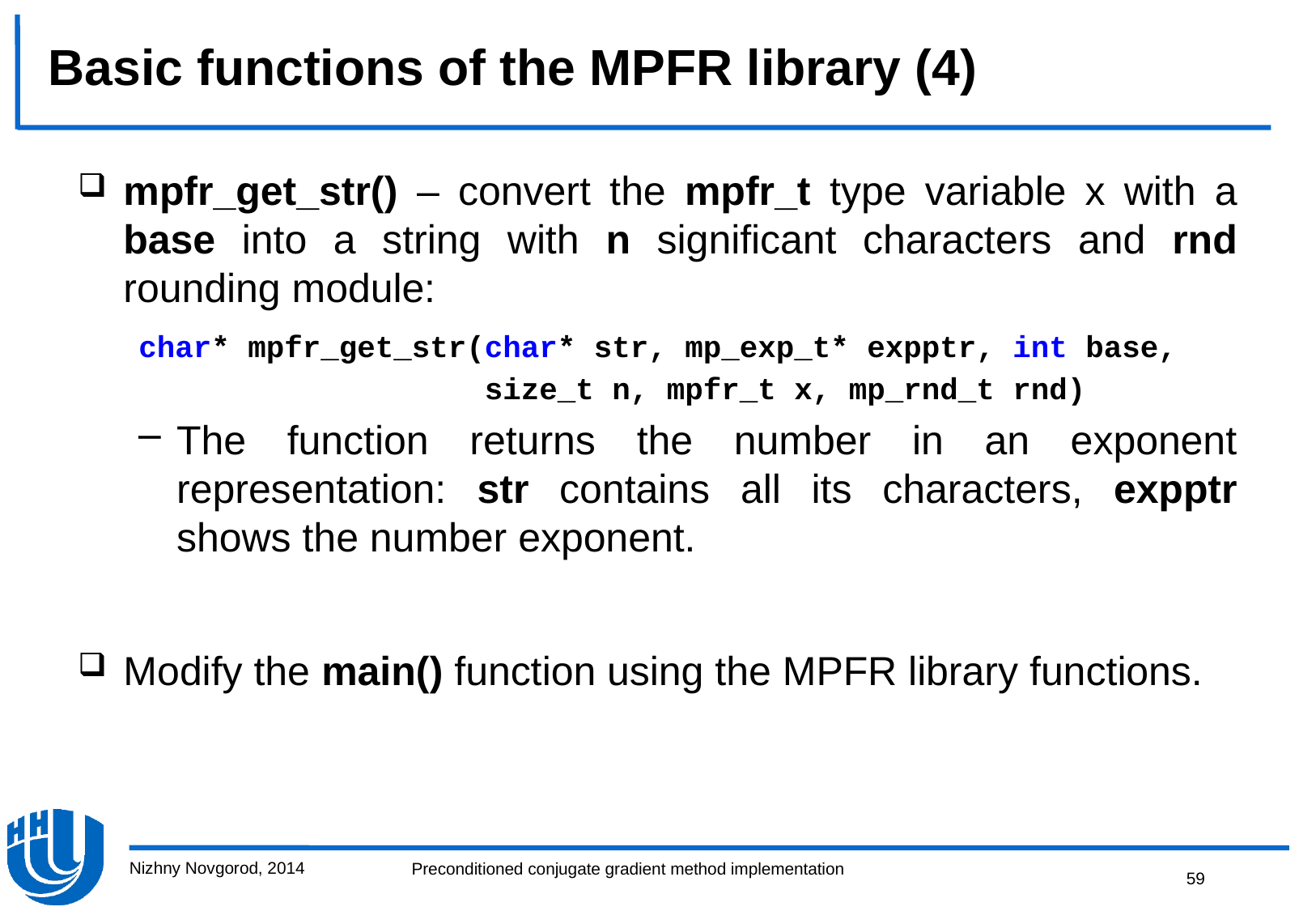

# Basic functions of the MPFR library (4)
mpfr_get_str() – convert the mpfr_t type variable x with a base into a string with n significant characters and rnd rounding module:
char* mpfr_get_str(char* str, mp_exp_t* expptr, int base,
                   size_t n, mpfr_t x, mp_rnd_t rnd)
The function returns the number in an exponent representation: str contains all its characters, expptr shows the number exponent.

Modify the main() function using the MPFR library functions.

Nizhny Novgorod, 2014
59
Preconditioned conjugate gradient method implementation